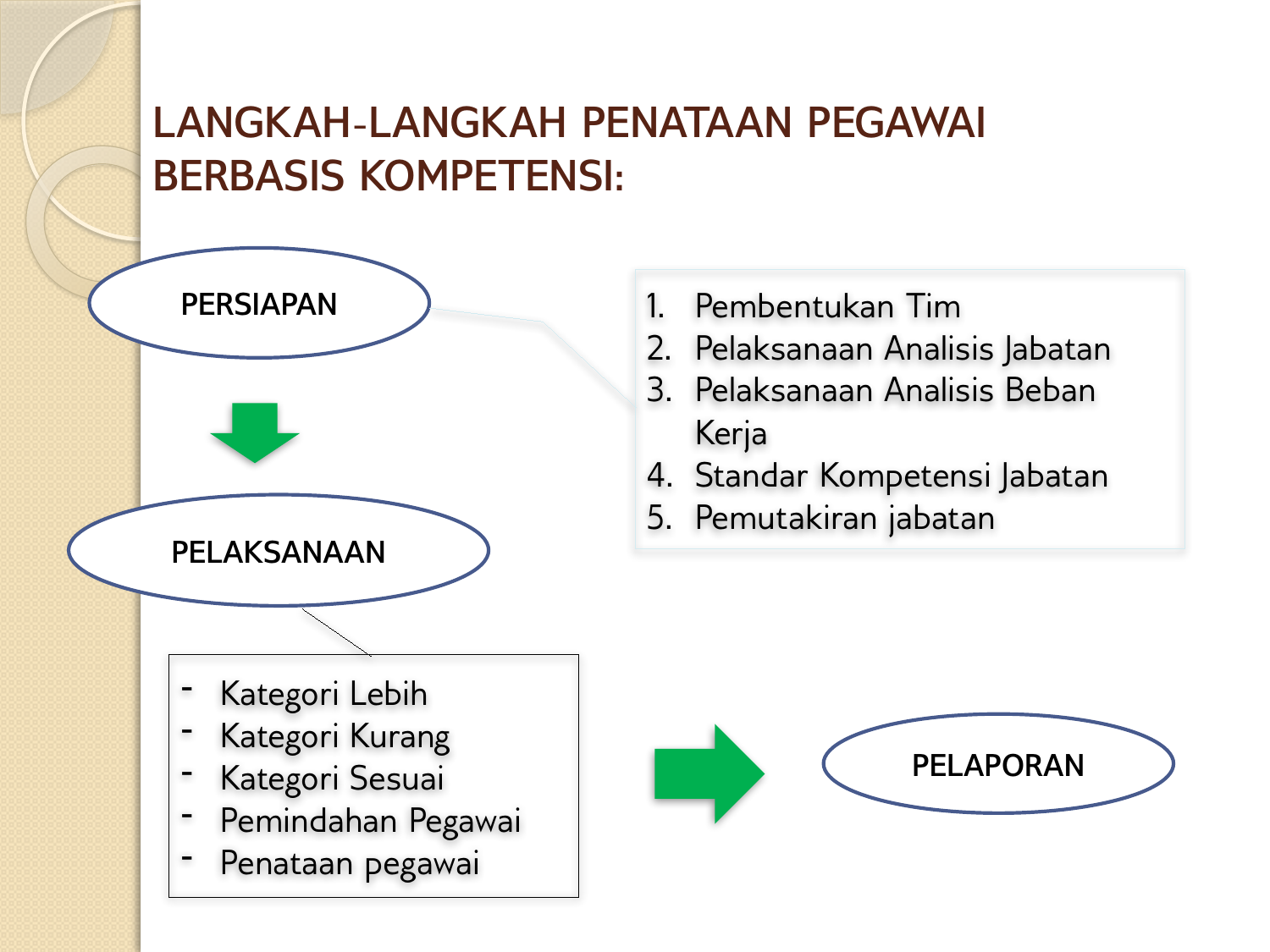

# LANGKAH-LANGKAH PENATAAN PEGAWAI BERBASIS KOMPETENSI:
PERSIAPAN
Pembentukan Tim
Pelaksanaan Analisis Jabatan
Pelaksanaan Analisis Beban Kerja
Standar Kompetensi Jabatan
Pemutakiran jabatan

PELAKSANAAN
Kategori Lebih
Kategori Kurang
Kategori Sesuai
Pemindahan Pegawai
Penataan pegawai
PELAPORAN